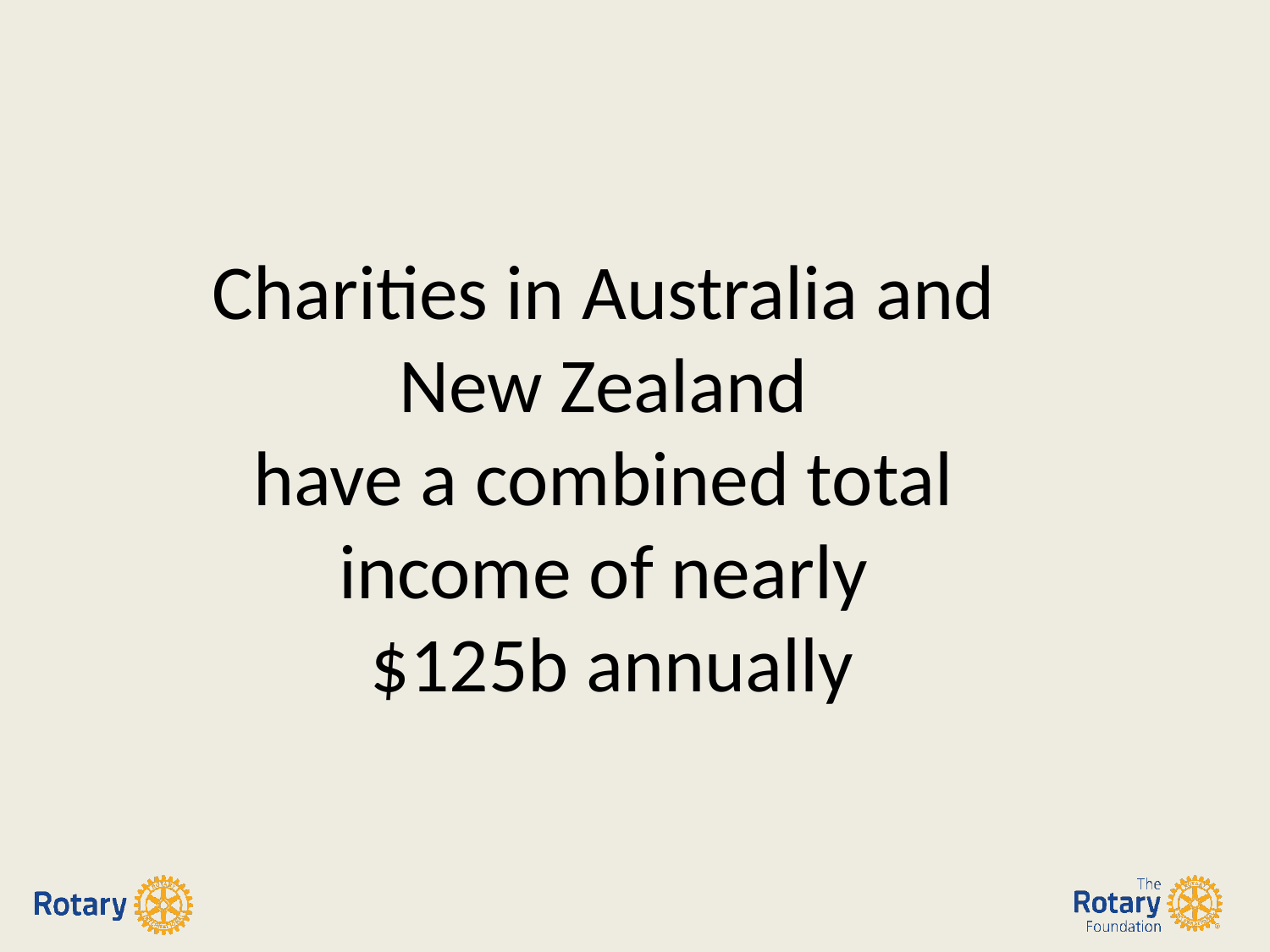

Charities in Australia and New Zealand
 have a combined total
income of nearly
 $125b annually